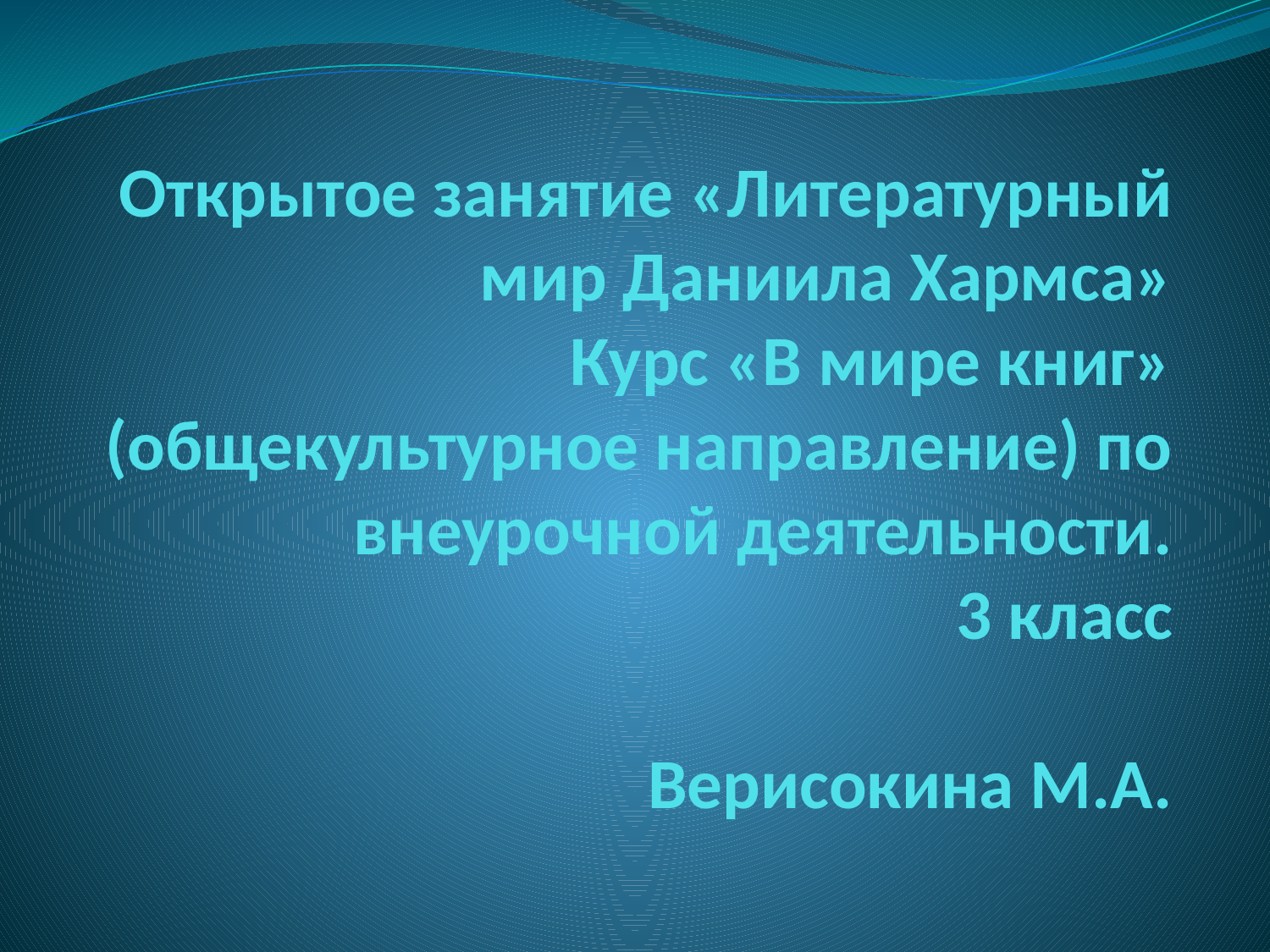

# Открытое занятие «Литературный мир Даниила Хармса» Курс «В мире книг» (общекультурное направление) по внеурочной деятельности. 3 класс Верисокина М.А.